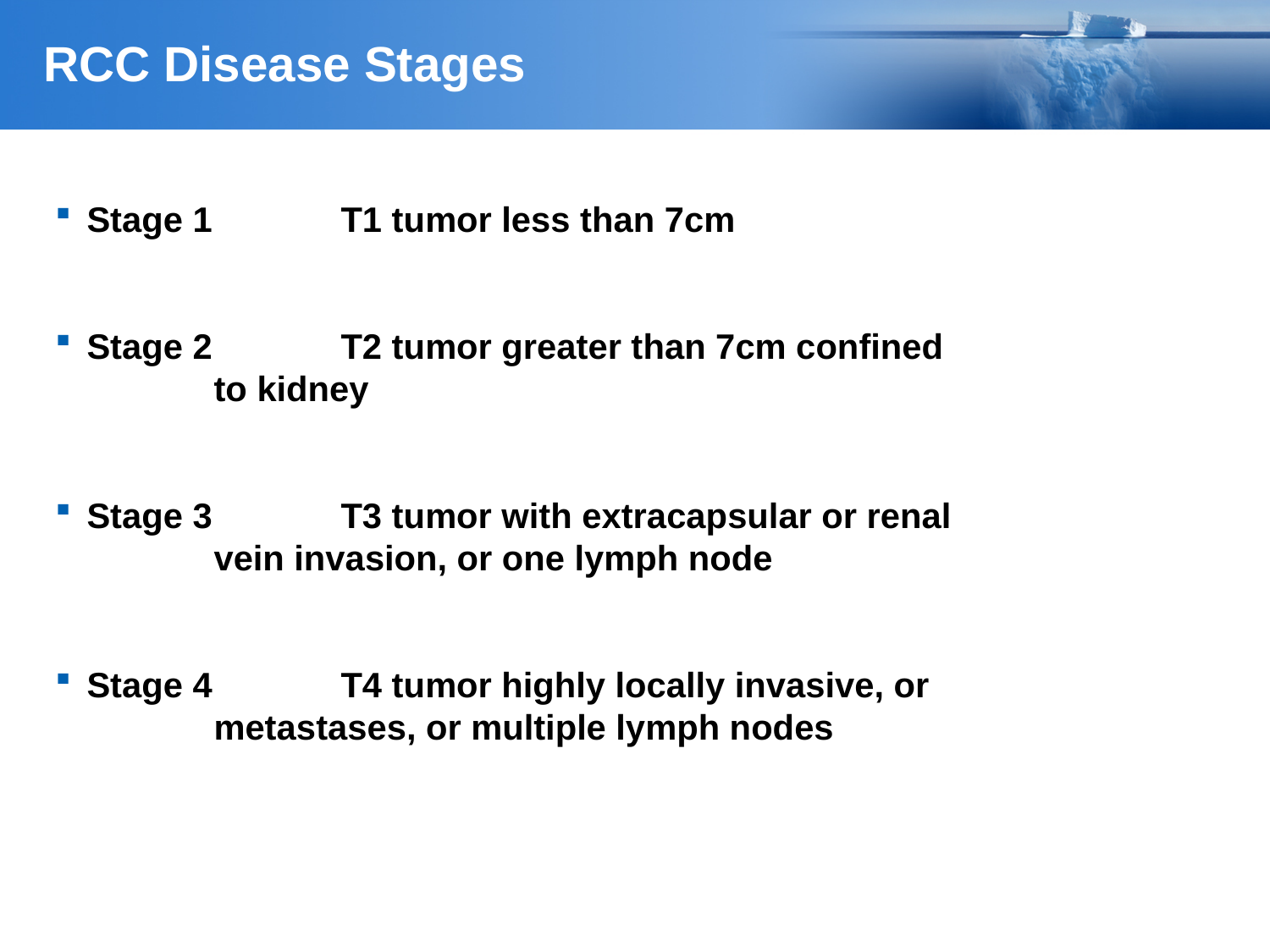

# RCC Disease Stages
Stage 1		T1 tumor less than 7cm

Stage 2		T2 tumor greater than 7cm confined 			to kidney

Stage 3		T3 tumor with extracapsular or renal 			vein invasion, or one lymph node

Stage 4		T4 tumor highly locally invasive, or 			metastases, or multiple lymph nodes